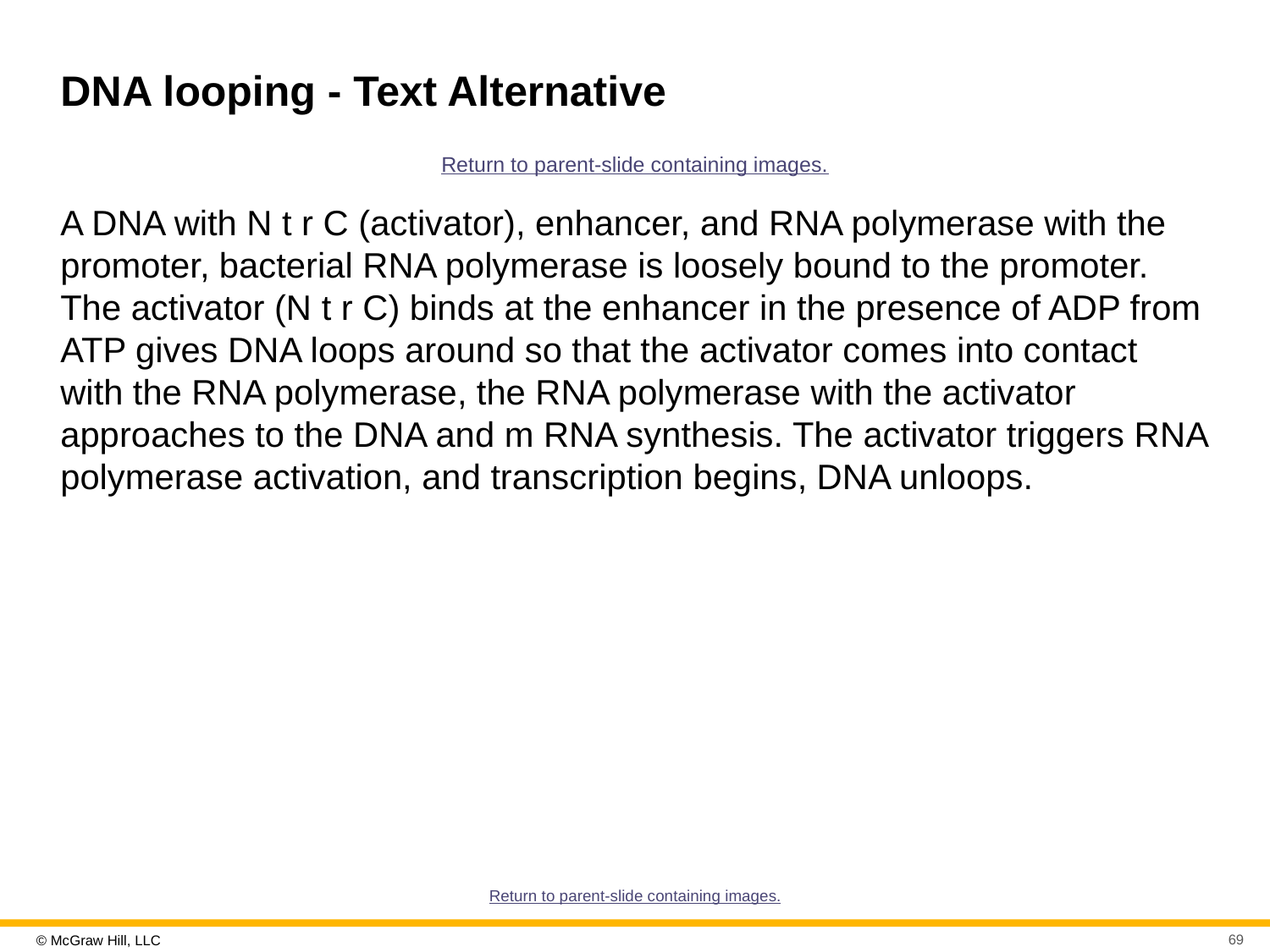

# D N A looping - Text Alternative
Return to parent-slide containing images.
A DNA with N t r C (activator), enhancer, and RNA polymerase with the promoter, bacterial RNA polymerase is loosely bound to the promoter. The activator (N t r C) binds at the enhancer in the presence of ADP from ATP gives DNA loops around so that the activator comes into contact with the RNA polymerase, the RNA polymerase with the activator approaches to the DNA and m RNA synthesis. The activator triggers RNA polymerase activation, and transcription begins, DNA unloops.
Return to parent-slide containing images.
69